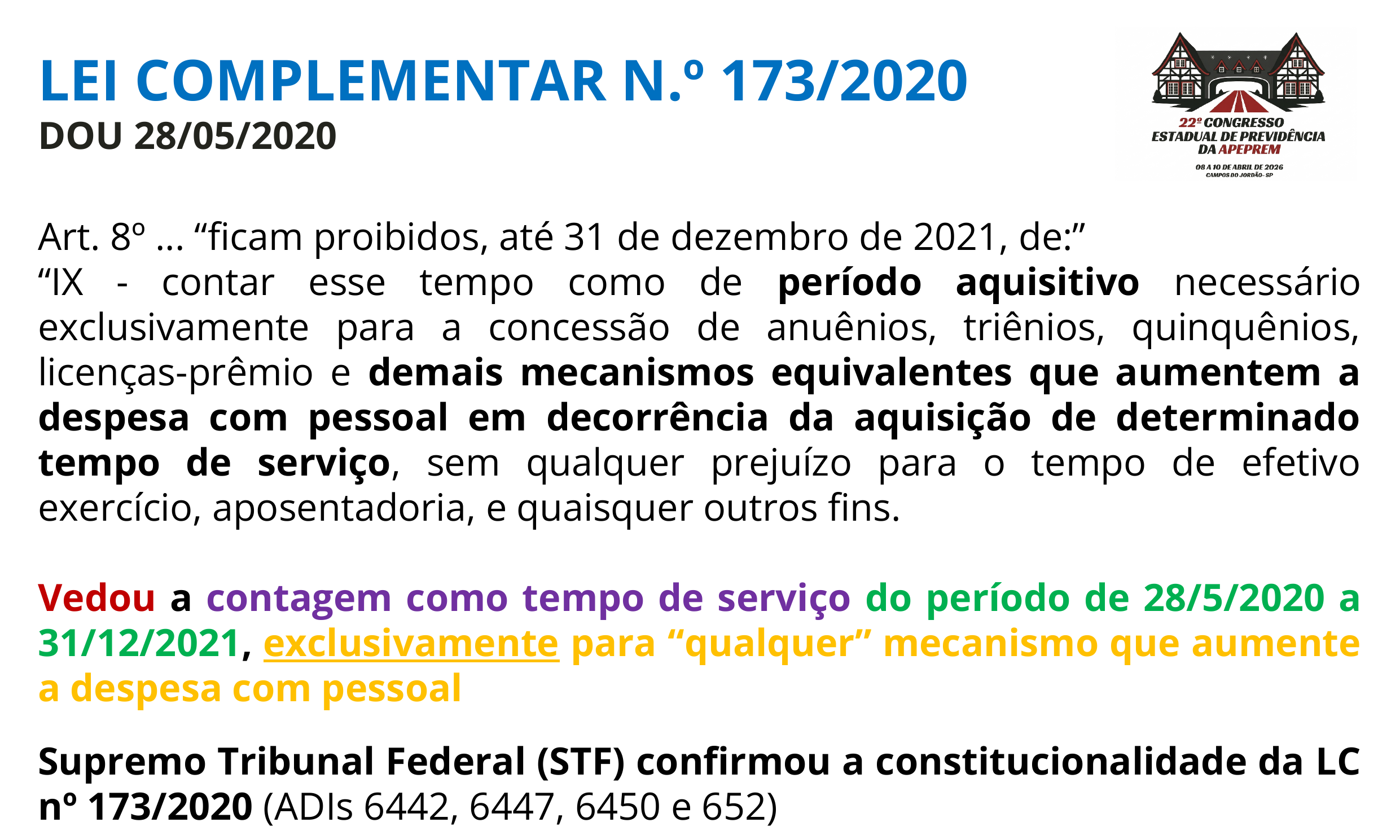

LEI COMPLEMENTAR N.º 173/2020
DOU 28/05/2020

Art. 8º ... “ficam proibidos, até 31 de dezembro de 2021, de:”
“IX - contar esse tempo como de período aquisitivo necessário exclusivamente para a concessão de anuênios, triênios, quinquênios, licenças-prêmio e demais mecanismos equivalentes que aumentem a despesa com pessoal em decorrência da aquisição de determinado tempo de serviço, sem qualquer prejuízo para o tempo de efetivo exercício, aposentadoria, e quaisquer outros fins.

Vedou a contagem como tempo de serviço do período de 28/5/2020 a 31/12/2021, exclusivamente para “qualquer” mecanismo que aumente a despesa com pessoal

Supremo Tribunal Federal (STF) confirmou a constitucionalidade da LC nº 173/2020 (ADIs 6442, 6447, 6450 e 652)